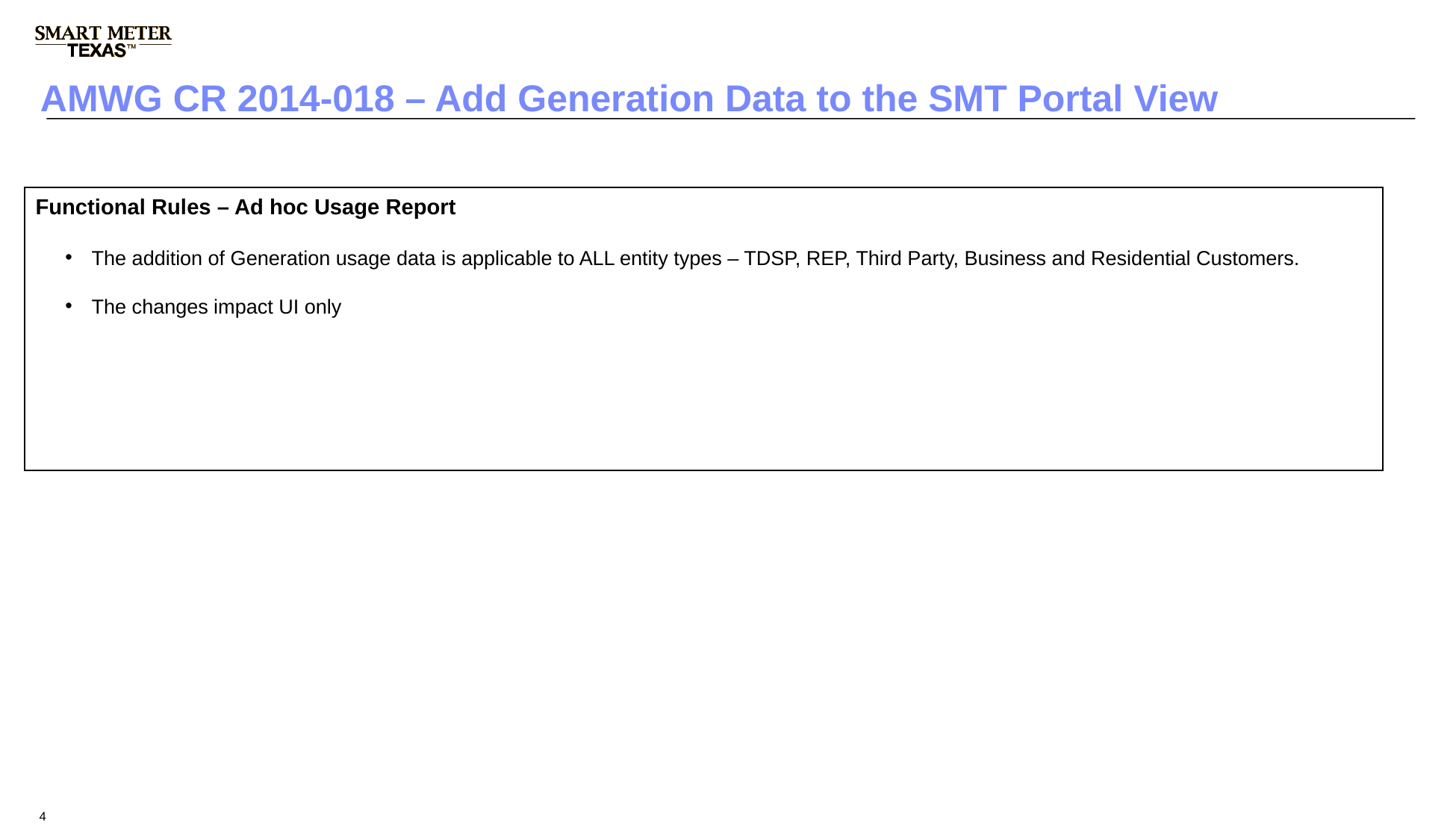

# AMWG CR 2014-018 – Add Generation Data to the SMT Portal View
Functional Rules – Ad hoc Usage Report

The addition of Generation usage data is applicable to ALL entity types – TDSP, REP, Third Party, Business and Residential Customers.

The changes impact UI only

4